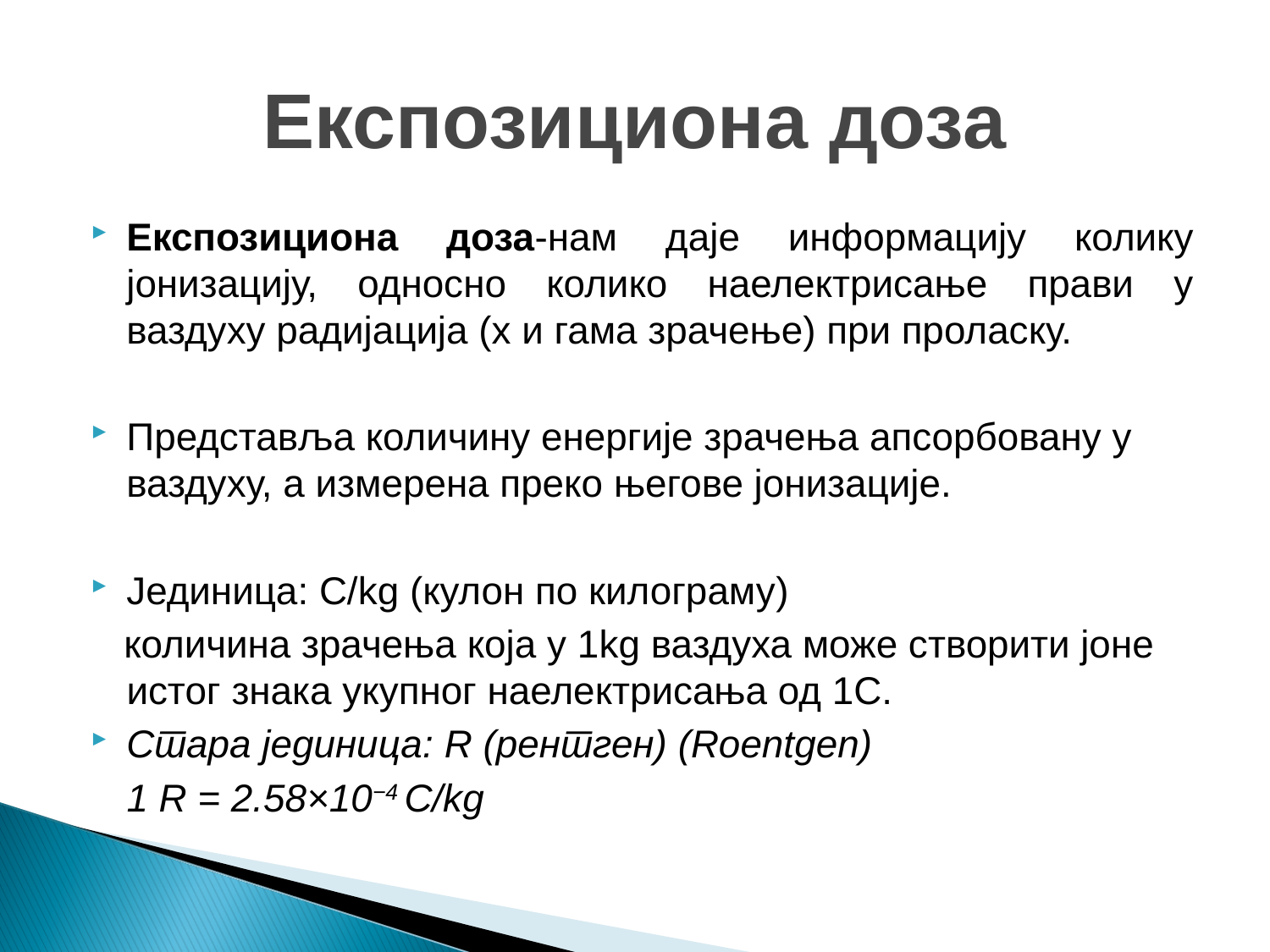

# Експозициона доза
Експозициона доза-нам даје информацију колику јонизацију, односно колико наелектрисање прави у ваздуху радијација (x и гама зрачење) при проласку.

Представља количину енергије зрачења апсорбовану у ваздуху, а измерена преко његове јонизације.

Јединица: C/kg (кулон по килограму)
   количина зрачења која у 1kg ваздуха може створити јоне истог знака укупног наелектрисања од 1С.
Стара јединица: R (рентген) (Roentgen)
	1 R = 2.58×10−4 C/kg